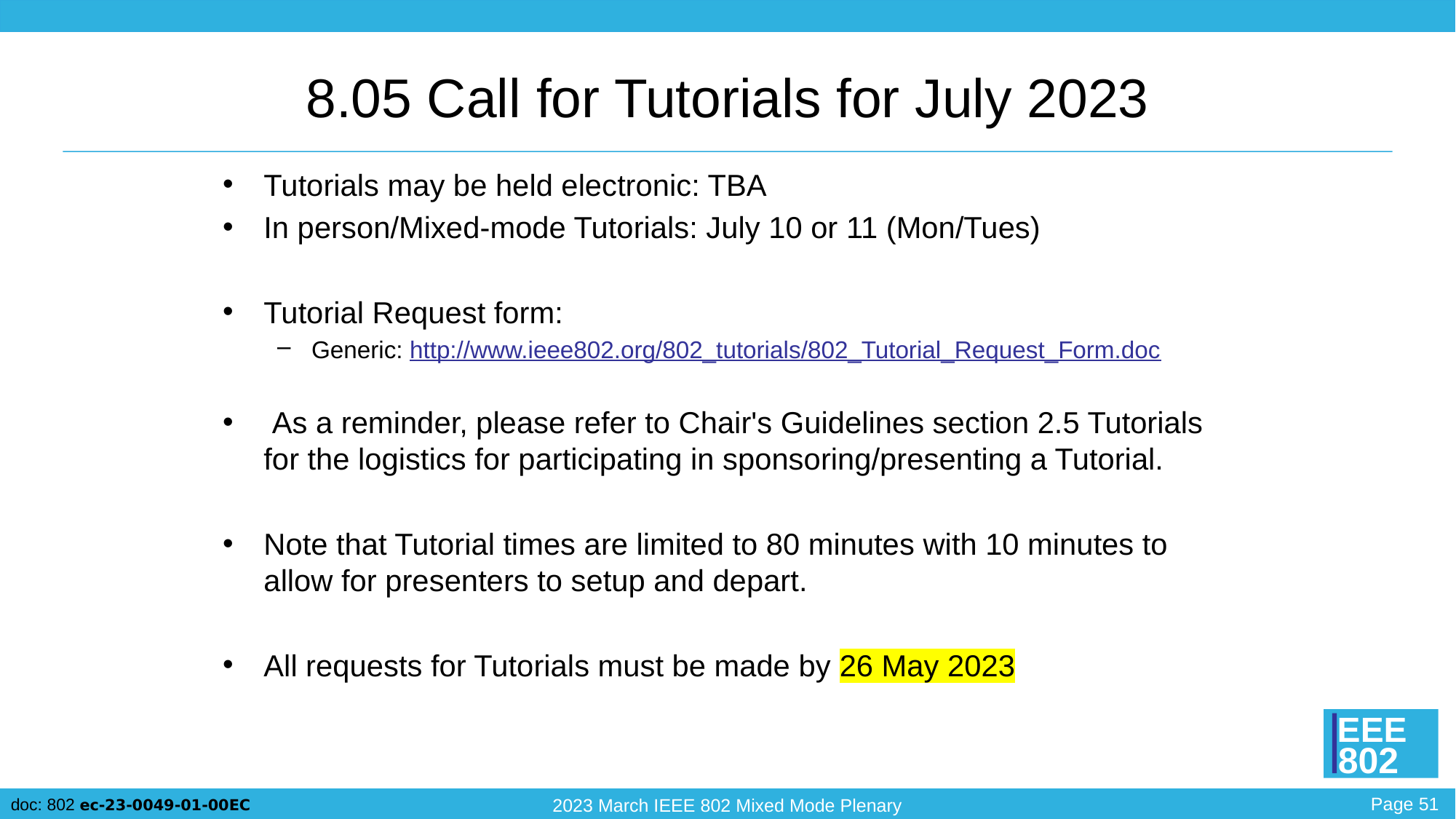

# 8.05 Call for Tutorials for July 2023
Tutorials may be held electronic: TBA
In person/Mixed-mode Tutorials: July 10 or 11 (Mon/Tues)

Tutorial Request form:
Generic: http://www.ieee802.org/802_tutorials/802_Tutorial_Request_Form.doc

 As a reminder, please refer to Chair's Guidelines section 2.5 Tutorials for the logistics for participating in sponsoring/presenting a Tutorial.

Note that Tutorial times are limited to 80 minutes with 10 minutes to allow for presenters to setup and depart.

All requests for Tutorials must be made by 26 May 2023